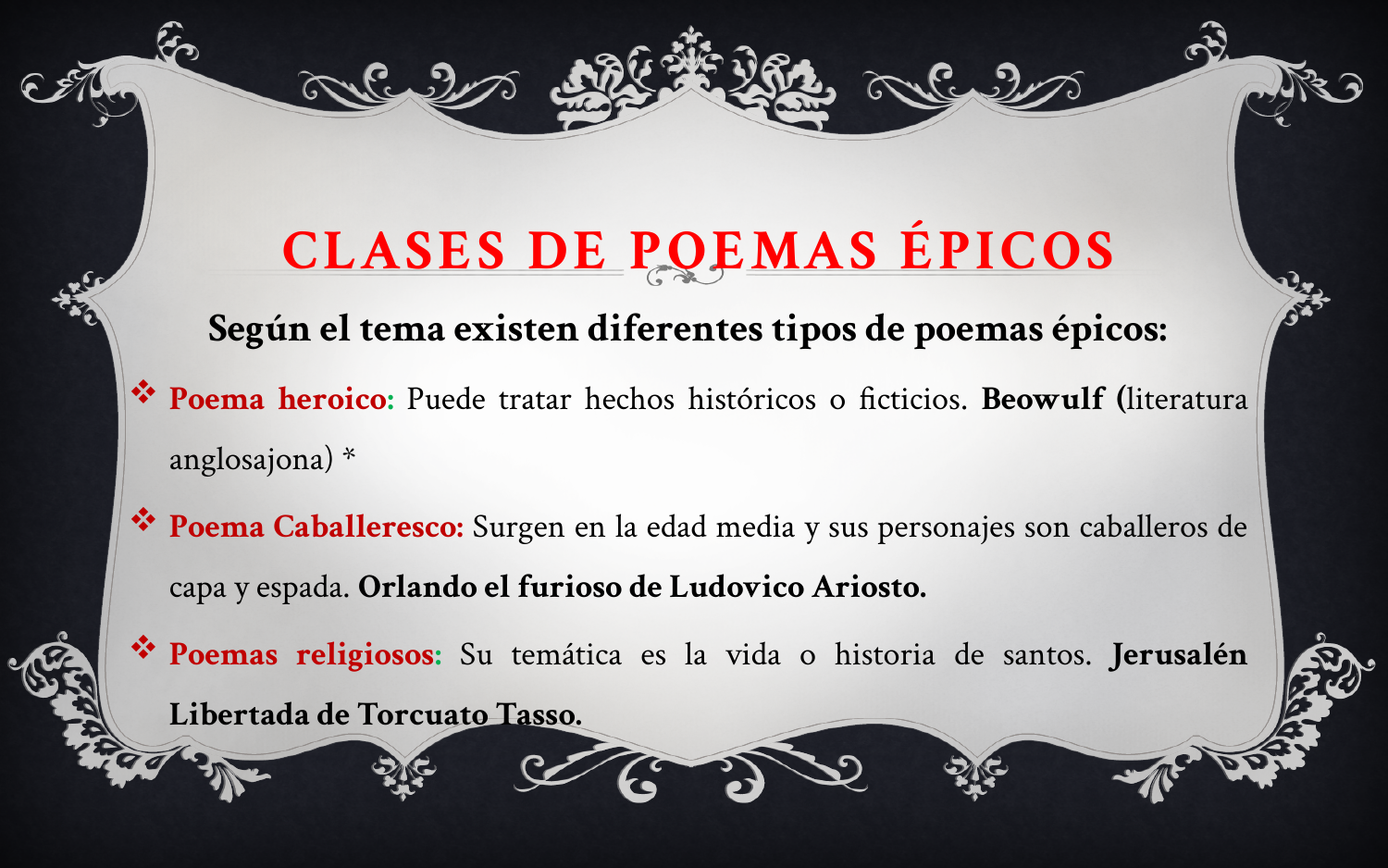

# Clases de poemas épicos
Según el tema existen diferentes tipos de poemas épicos:
Poema heroico: Puede tratar hechos históricos o ficticios. Beowulf (literatura anglosajona) *
Poema Caballeresco: Surgen en la edad media y sus personajes son caballeros de capa y espada. Orlando el furioso de Ludovico Ariosto.
Poemas religiosos: Su temática es la vida o historia de santos. Jerusalén Libertada de Torcuato Tasso.